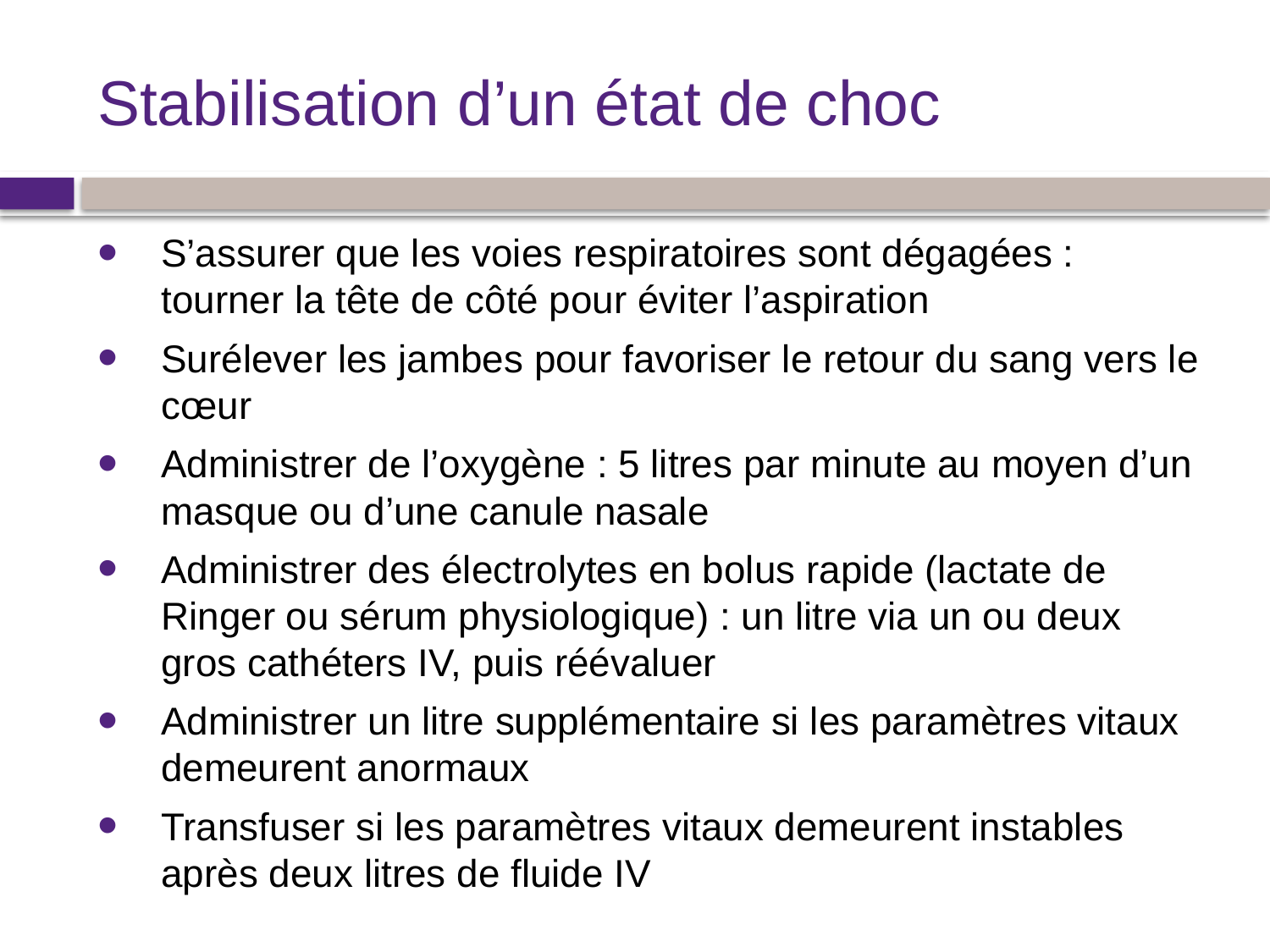

# Stabilisation d’un état de choc
S’assurer que les voies respiratoires sont dégagées : tourner la tête de côté pour éviter l’aspiration
Surélever les jambes pour favoriser le retour du sang vers le cœur
Administrer de l’oxygène : 5 litres par minute au moyen d’un masque ou d’une canule nasale
Administrer des électrolytes en bolus rapide (lactate de Ringer ou sérum physiologique) : un litre via un ou deux gros cathéters IV, puis réévaluer
Administrer un litre supplémentaire si les paramètres vitaux demeurent anormaux
Transfuser si les paramètres vitaux demeurent instables après deux litres de fluide IV